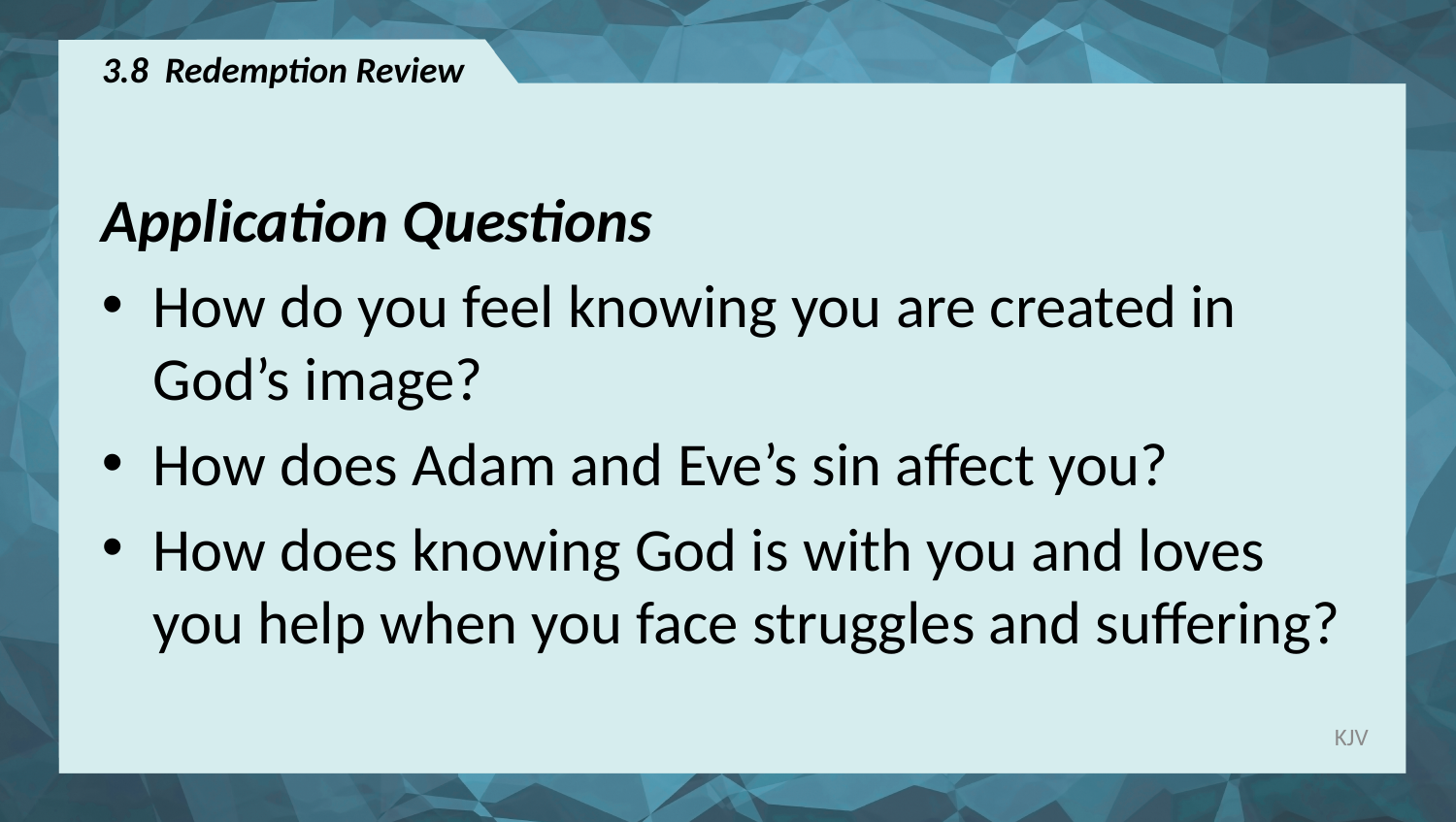

# 3.8  Redemption Review
Application Questions
How do you feel knowing you are created in God’s image?
How does Adam and Eve’s sin affect you?
How does knowing God is with you and loves you help when you face struggles and suffering?
KJV